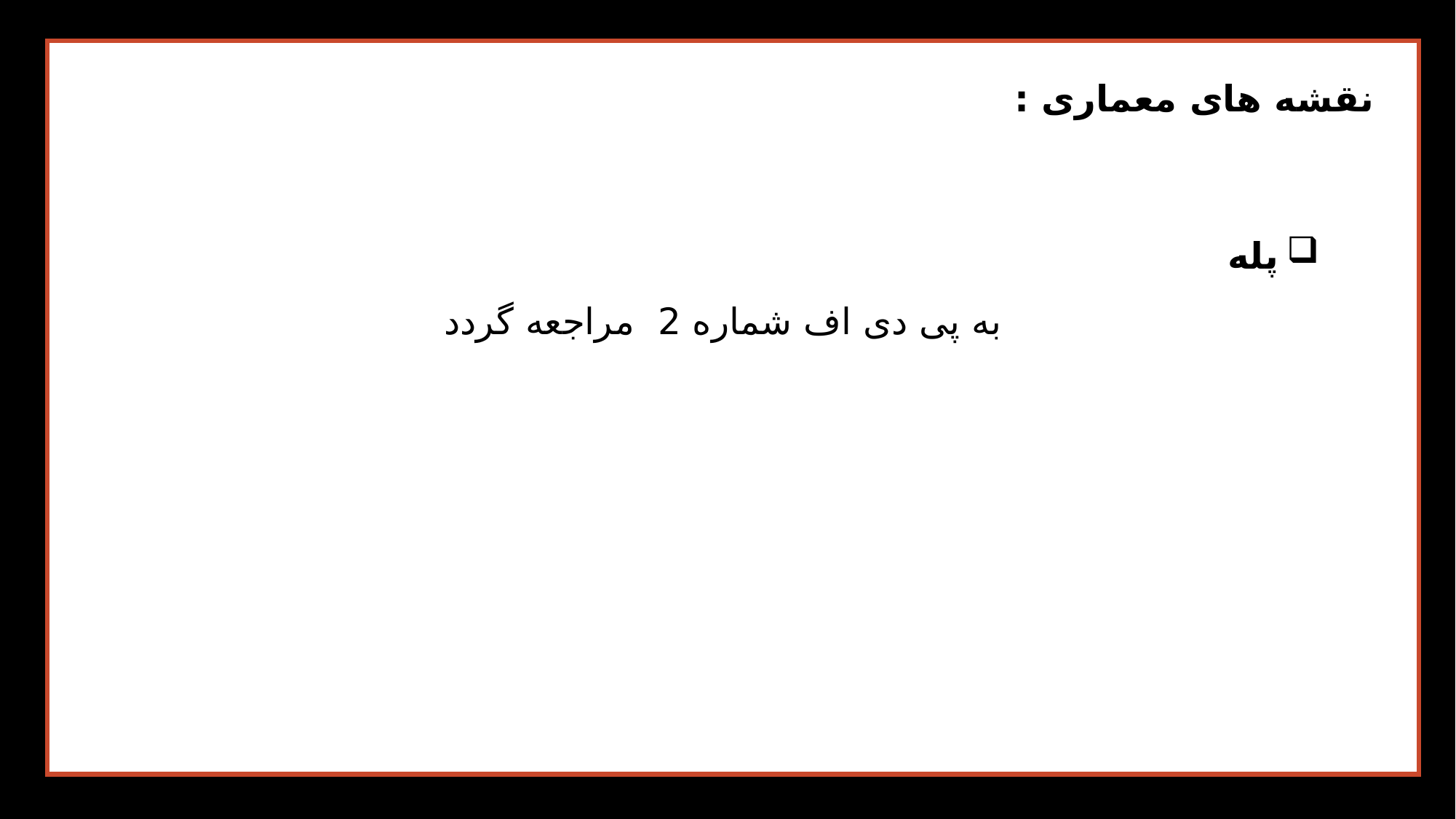

نقشه های معماری :

پله
به پی دی اف شماره 2  مراجعه گردد